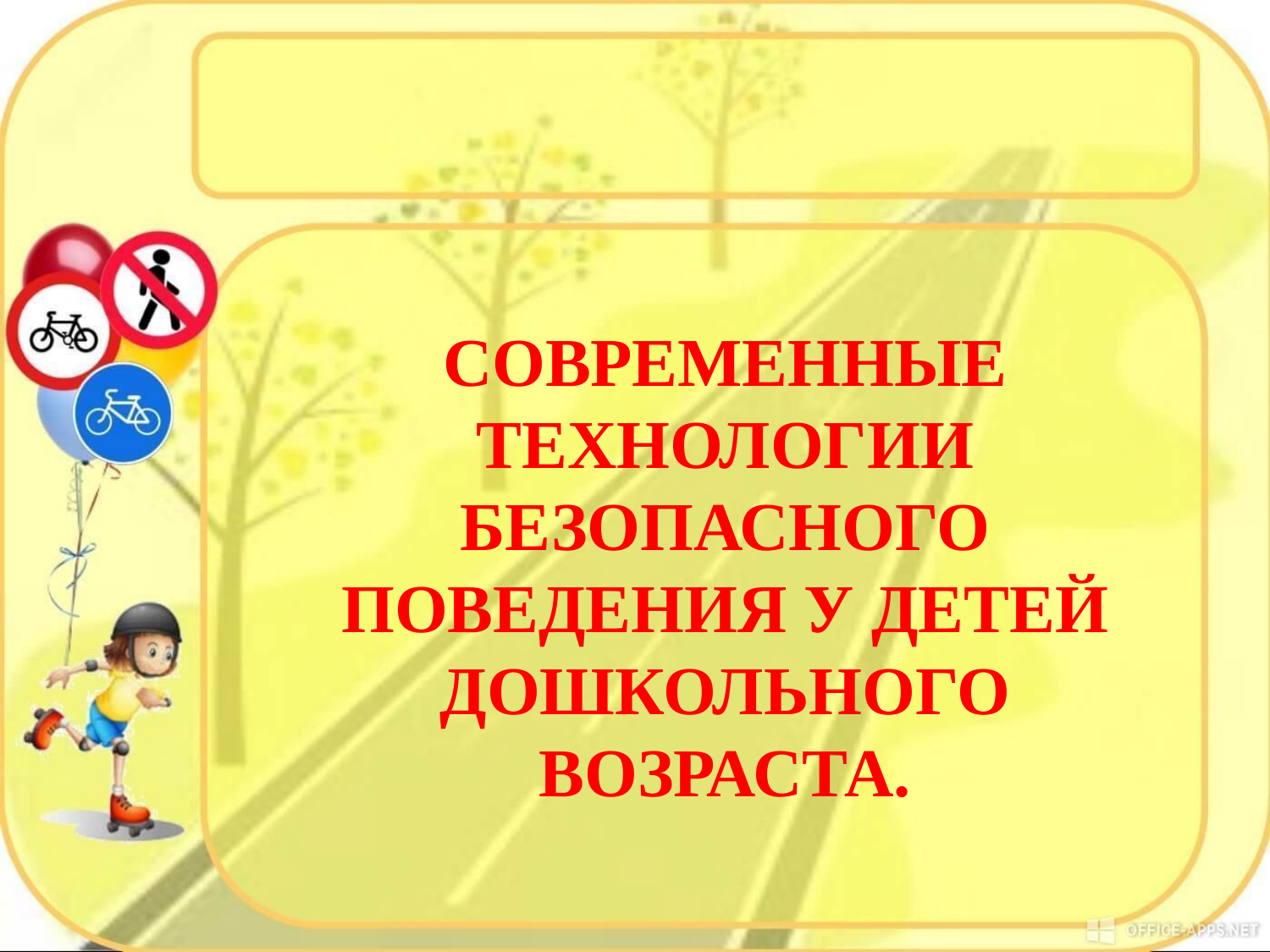

# Современные Технологии безопасного поведения у детей дошкольного возраста.